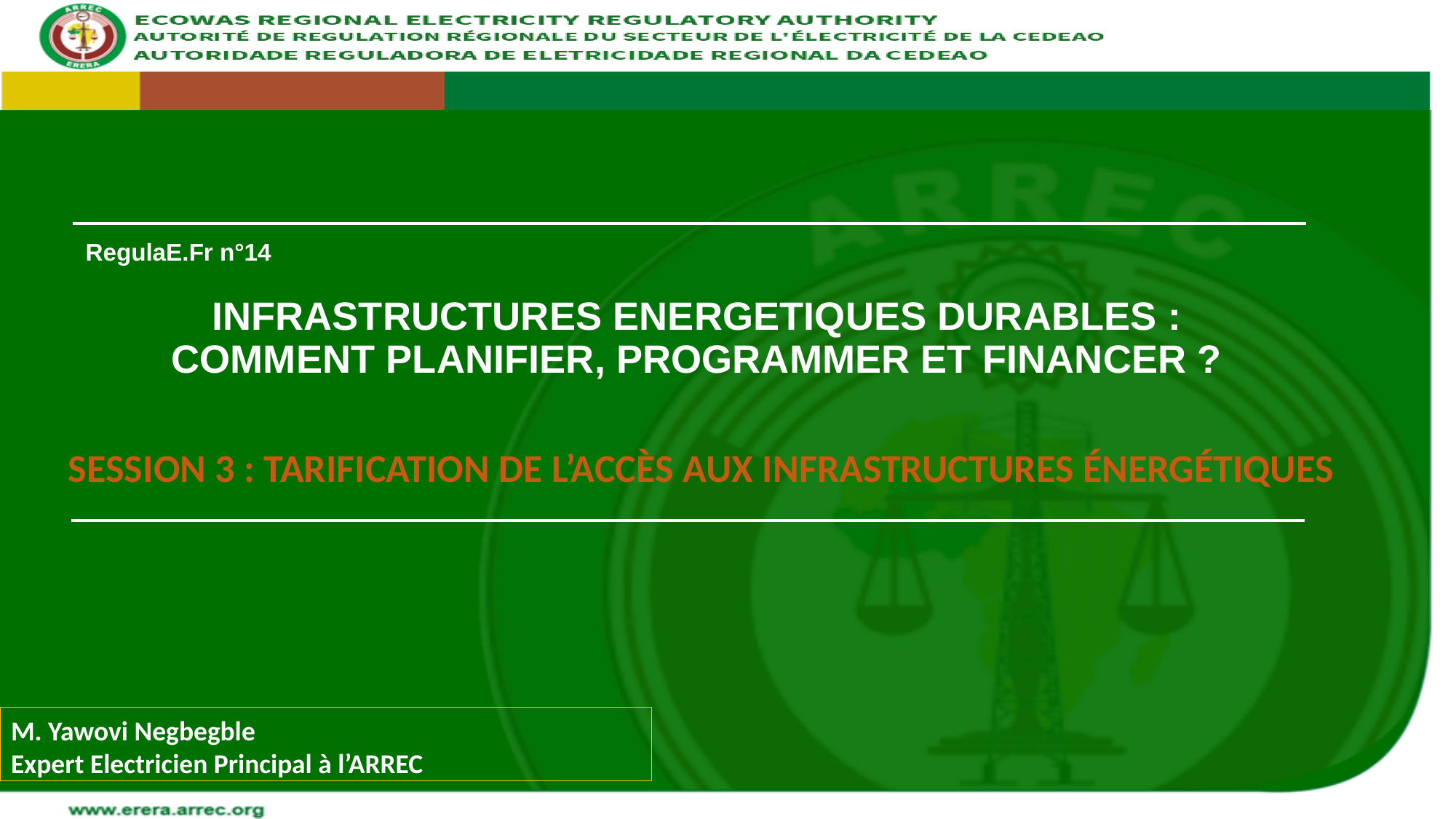

RegulaE.Fr n°14
# INFRASTRUCTURES ENERGETIQUES DURABLES : COMMENT PLANIFIER, PROGRAMMER ET FINANCER ?
SESSION 3 : TARIFICATION DE L’ACCÈS AUX INFRASTRUCTURES ÉNERGÉTIQUES
M. Yawovi Negbegble
Expert Electricien Principal à l’ARREC